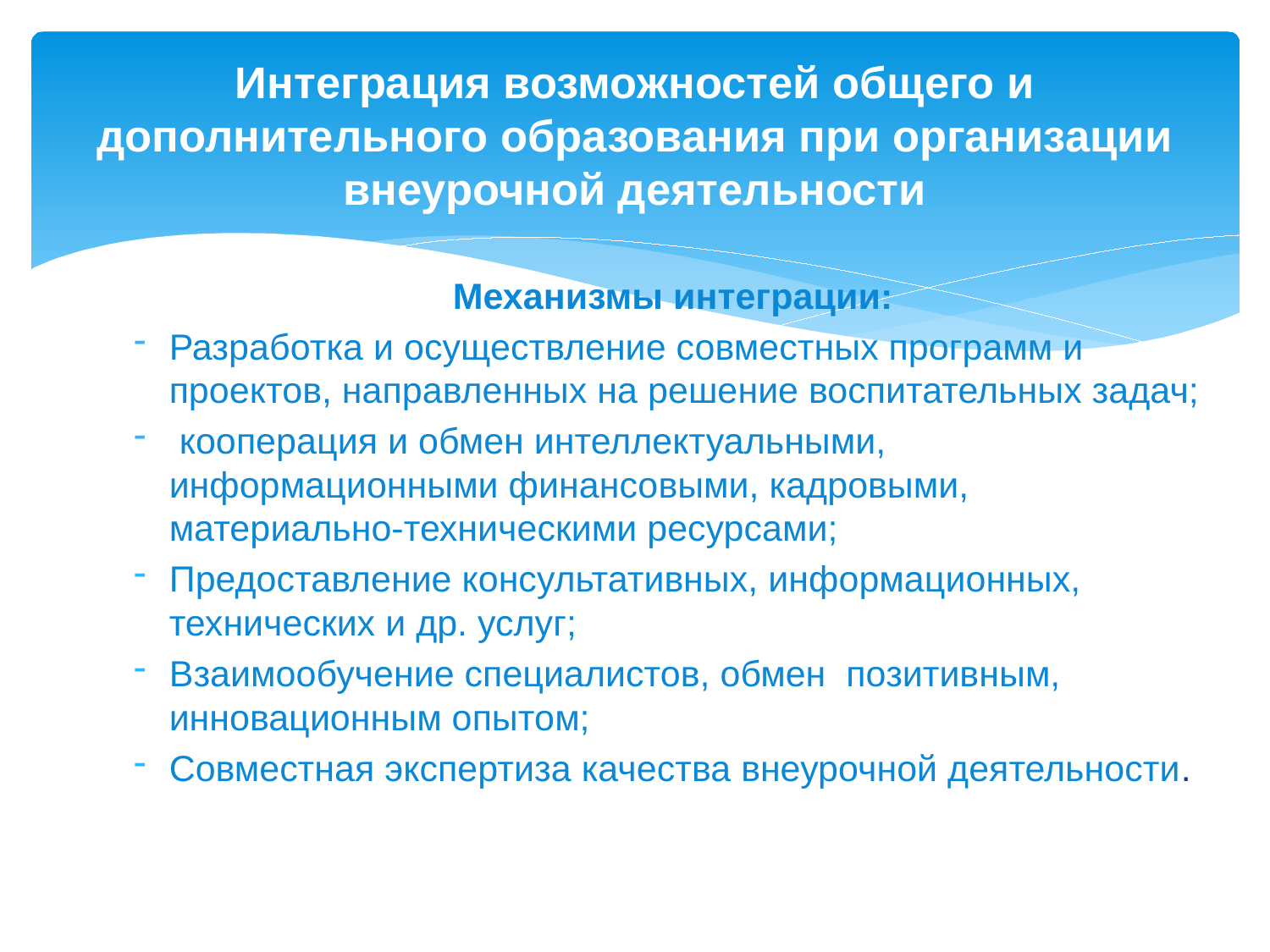

# Интеграция возможностей общего и дополнительного образования при организации внеурочной деятельности
Механизмы интеграции:
Разработка и осуществление совместных программ и проектов, направленных на решение воспитательных задач;
 кооперация и обмен интеллектуальными, информационными финансовыми, кадровыми, материально-техническими ресурсами;
Предоставление консультативных, информационных, технических и др. услуг;
Взаимообучение специалистов, обмен  позитивным, инновационным опытом;
Совместная экспертиза качества внеурочной деятельности.